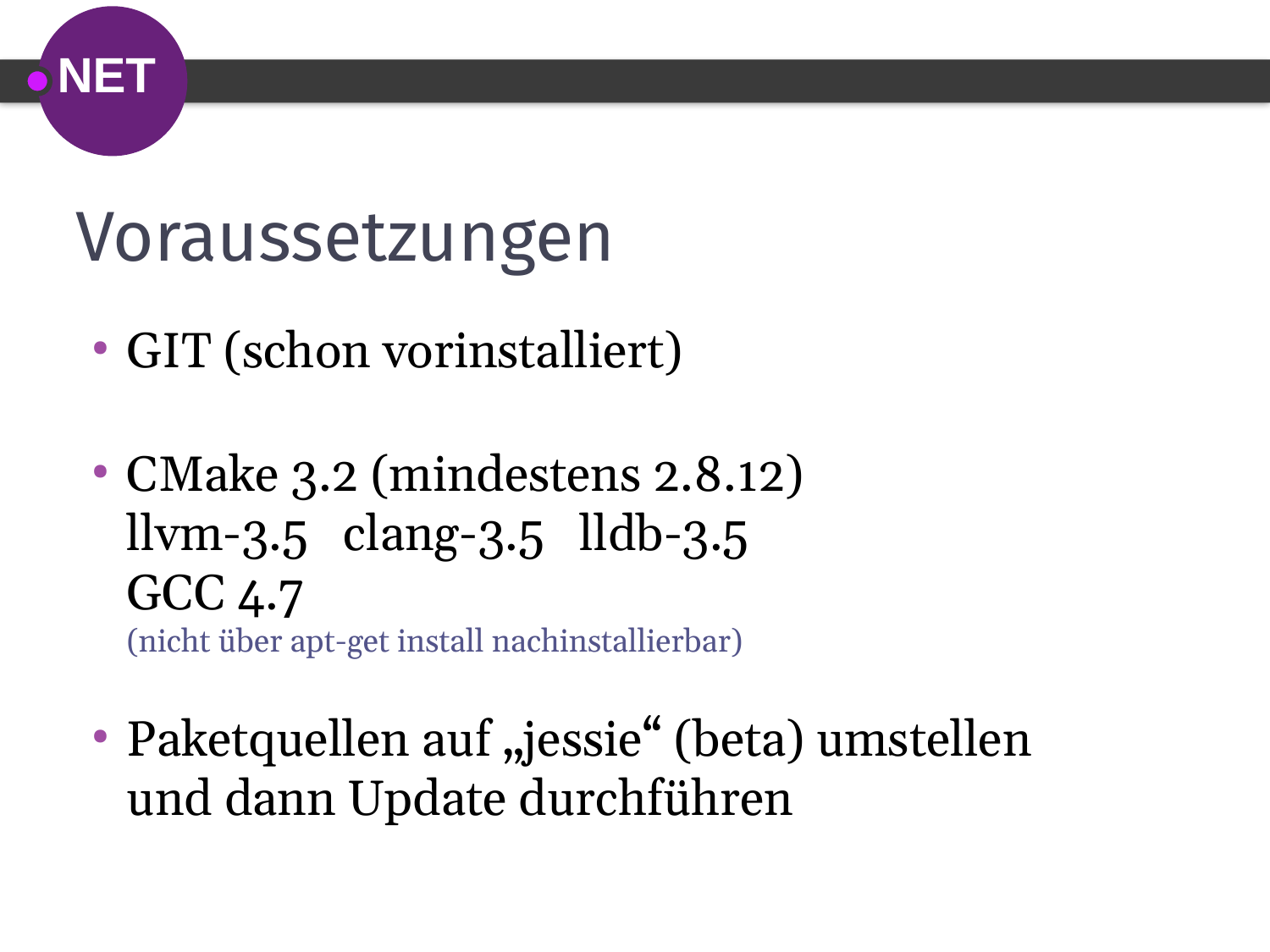

# Voraussetzungen
GIT (schon vorinstalliert)
CMake 3.2 (mindestens 2.8.12)
llvm-3.5   clang-3.5   lldb-3.5
GCC 4.7
(nicht über apt-get install nachinstallierbar)

Paketquellen auf „jessie“ (beta) umstellen
und dann Update durchführen